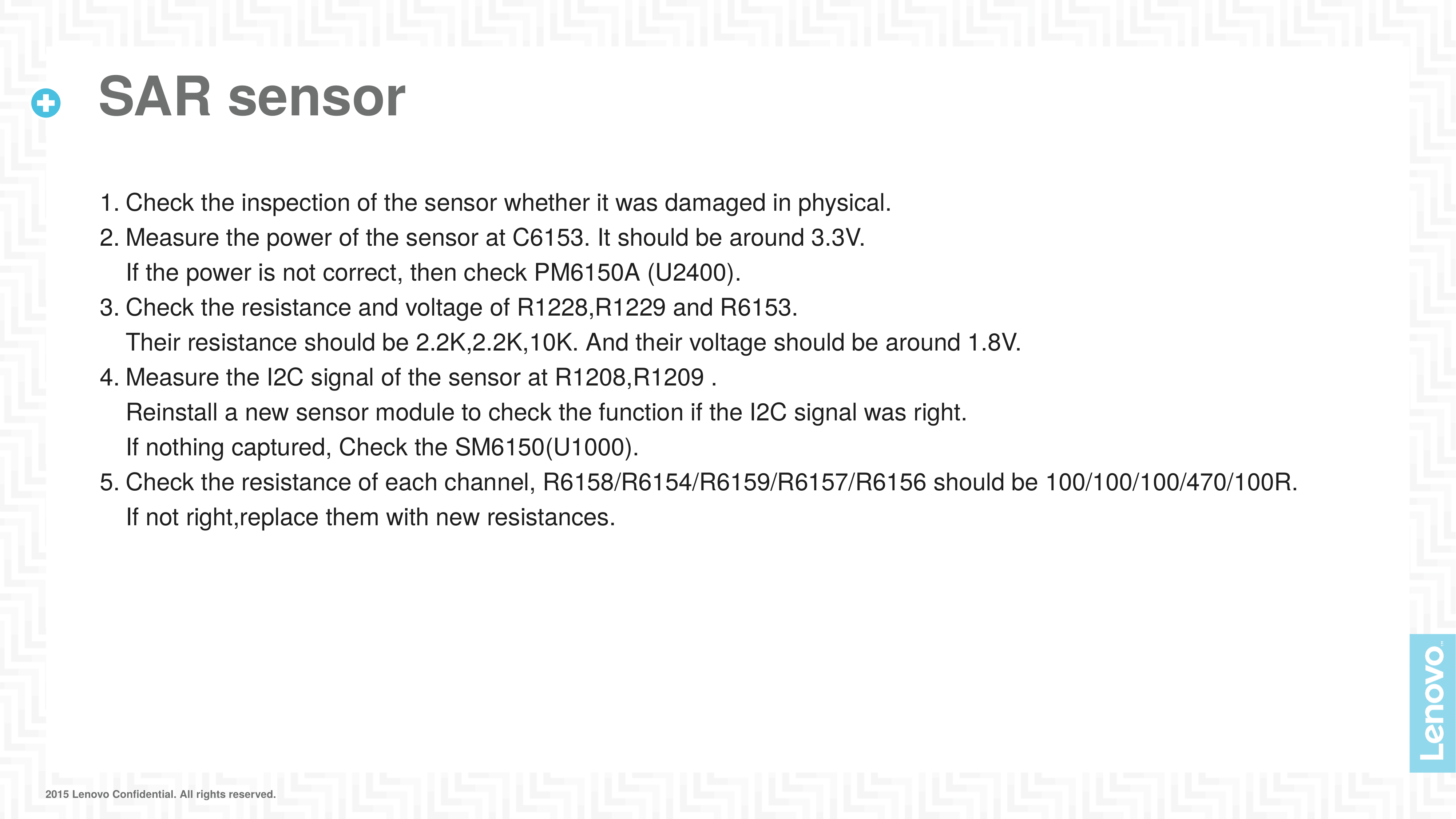

# SAR sensor
Check the inspection of the sensor whether it was damaged in physical.
Measure the power of the sensor at C6153. It should be around 3.3V.
If the power is not correct, then check PM6150A (U2400).
Check the resistance and voltage of R1228,R1229 and R6153.
Their resistance should be 2.2K,2.2K,10K. And their voltage should be around 1.8V.
Measure the I2C signal of the sensor at R1208,R1209 .
Reinstall a new sensor module to check the function if the I2C signal was right.
If nothing captured, Check the SM6150(U1000).
Check the resistance of each channel, R6158/R6154/R6159/R6157/R6156 should be 100/100/100/470/100R.
If not right,replace them with new resistances.